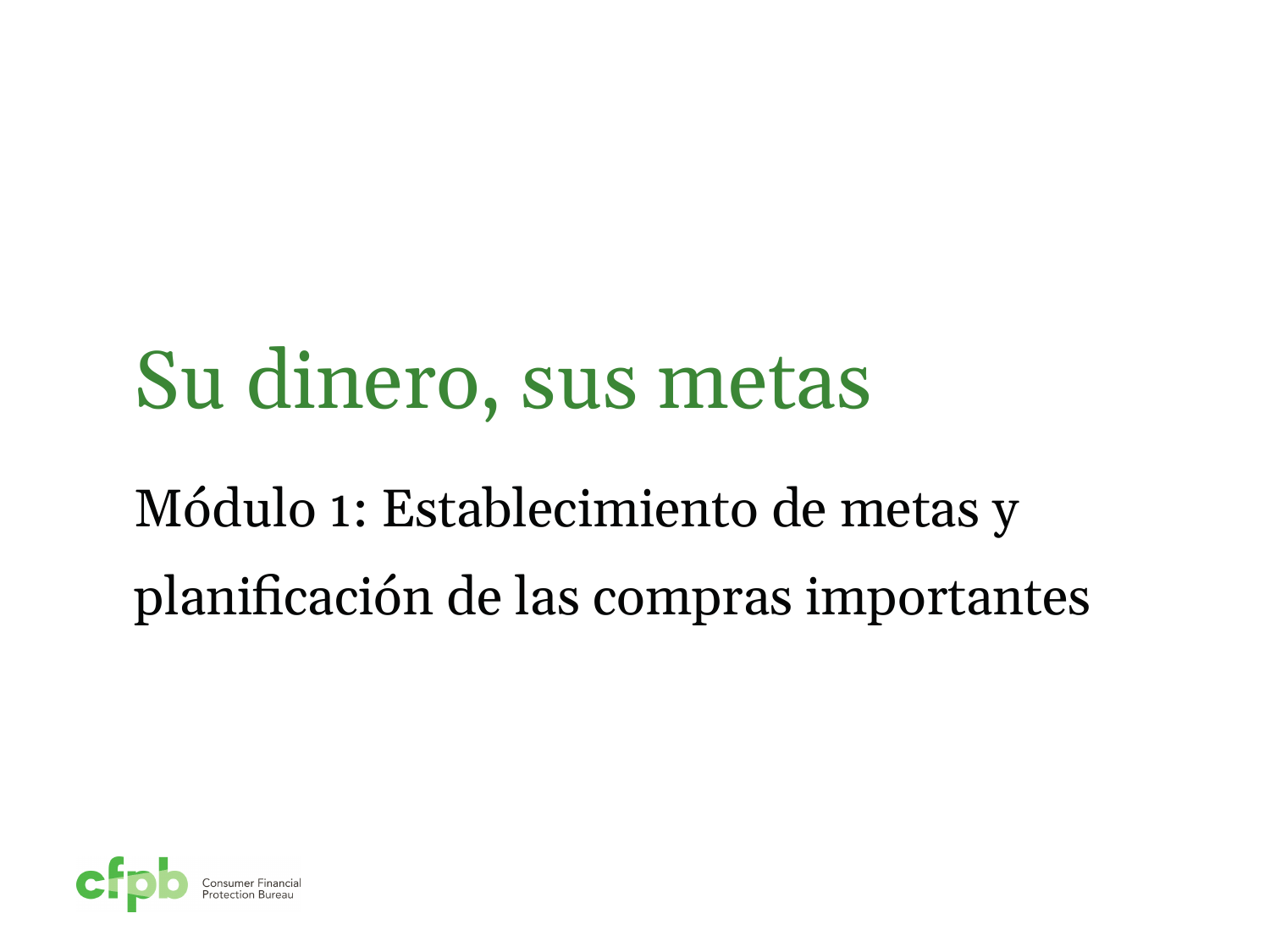

# Su dinero, sus metas
Módulo 1: Establecimiento de metas y planificación de las compras importantes